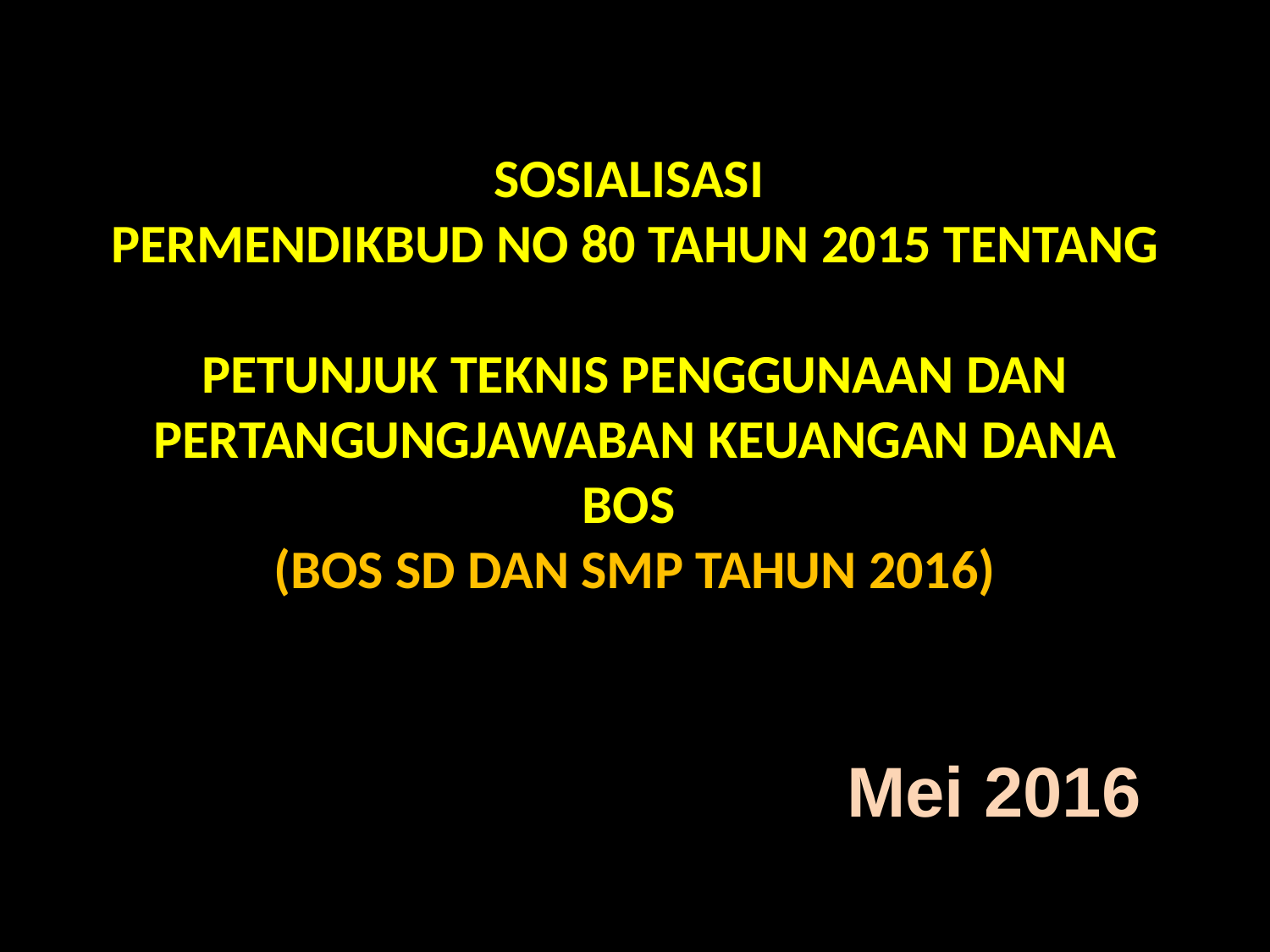

# SOSIALISASI PERMENDIKBUD NO 80 TAHUN 2015 TENTANG PETUNJUK TEKNIS PENGGUNAAN DAN PERTANGUNGJAWABAN KEUANGAN DANA BOS (BOS SD DAN SMP TAHUN 2016)
Mei 2016